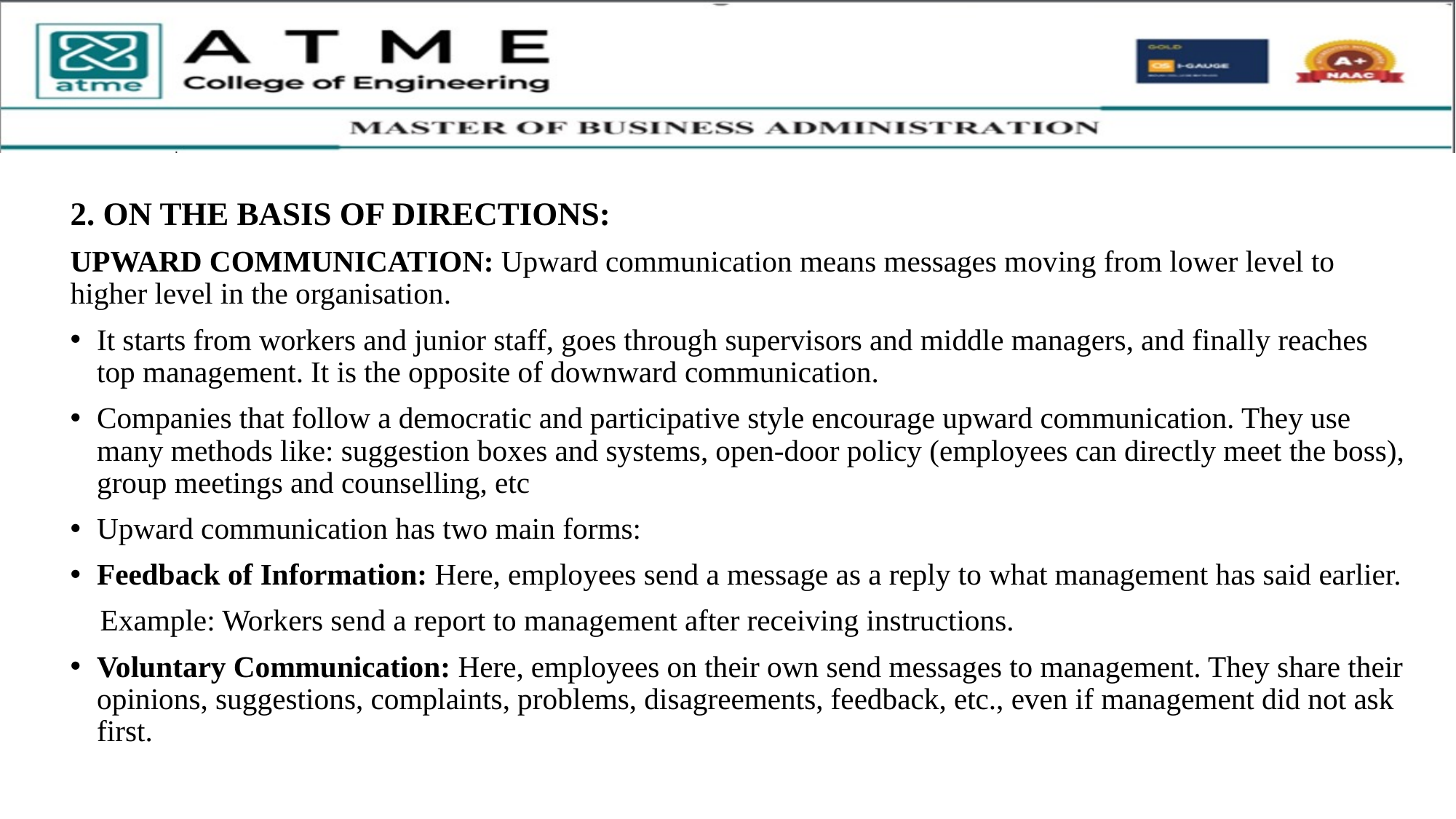

2. ON THE BASIS OF DIRECTIONS:
UPWARD COMMUNICATION: Upward communication means messages moving from lower level to higher level in the organisation.
It starts from workers and junior staff, goes through supervisors and middle managers, and finally reaches top management. It is the opposite of downward communication.
Companies that follow a democratic and participative style encourage upward communication. They use many methods like: suggestion boxes and systems, open-door policy (employees can directly meet the boss), group meetings and counselling, etc
Upward communication has two main forms:
Feedback of Information: Here, employees send a message as a reply to what management has said earlier.
    Example: Workers send a report to management after receiving instructions.
Voluntary Communication: Here, employees on their own send messages to management. They share their opinions, suggestions, complaints, problems, disagreements, feedback, etc., even if management did not ask first.